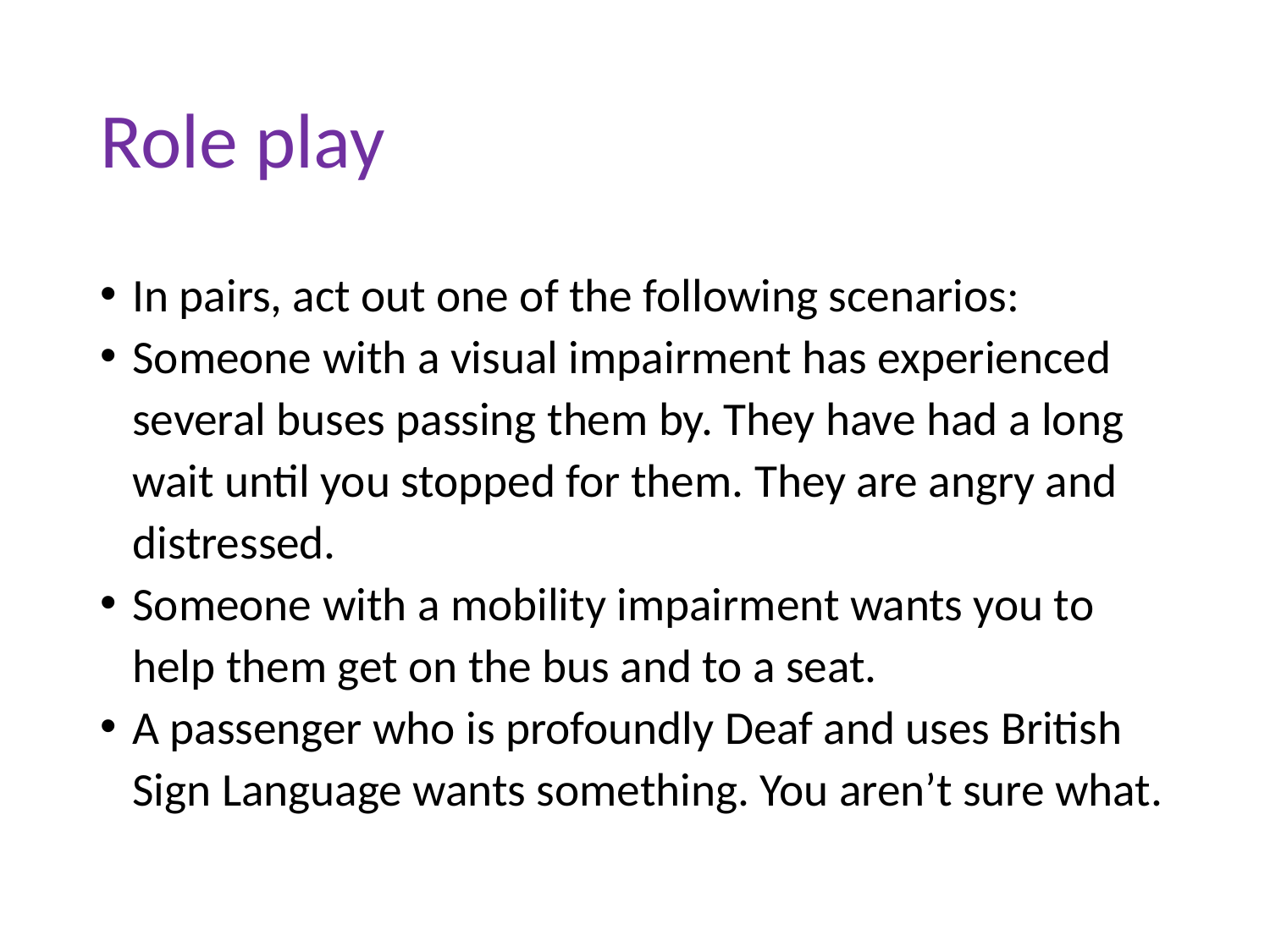

# Role play
In pairs, act out one of the following scenarios:
Someone with a visual impairment has experienced several buses passing them by. They have had a long wait until you stopped for them. They are angry and distressed.
Someone with a mobility impairment wants you to help them get on the bus and to a seat.
A passenger who is profoundly Deaf and uses British Sign Language wants something. You aren’t sure what.